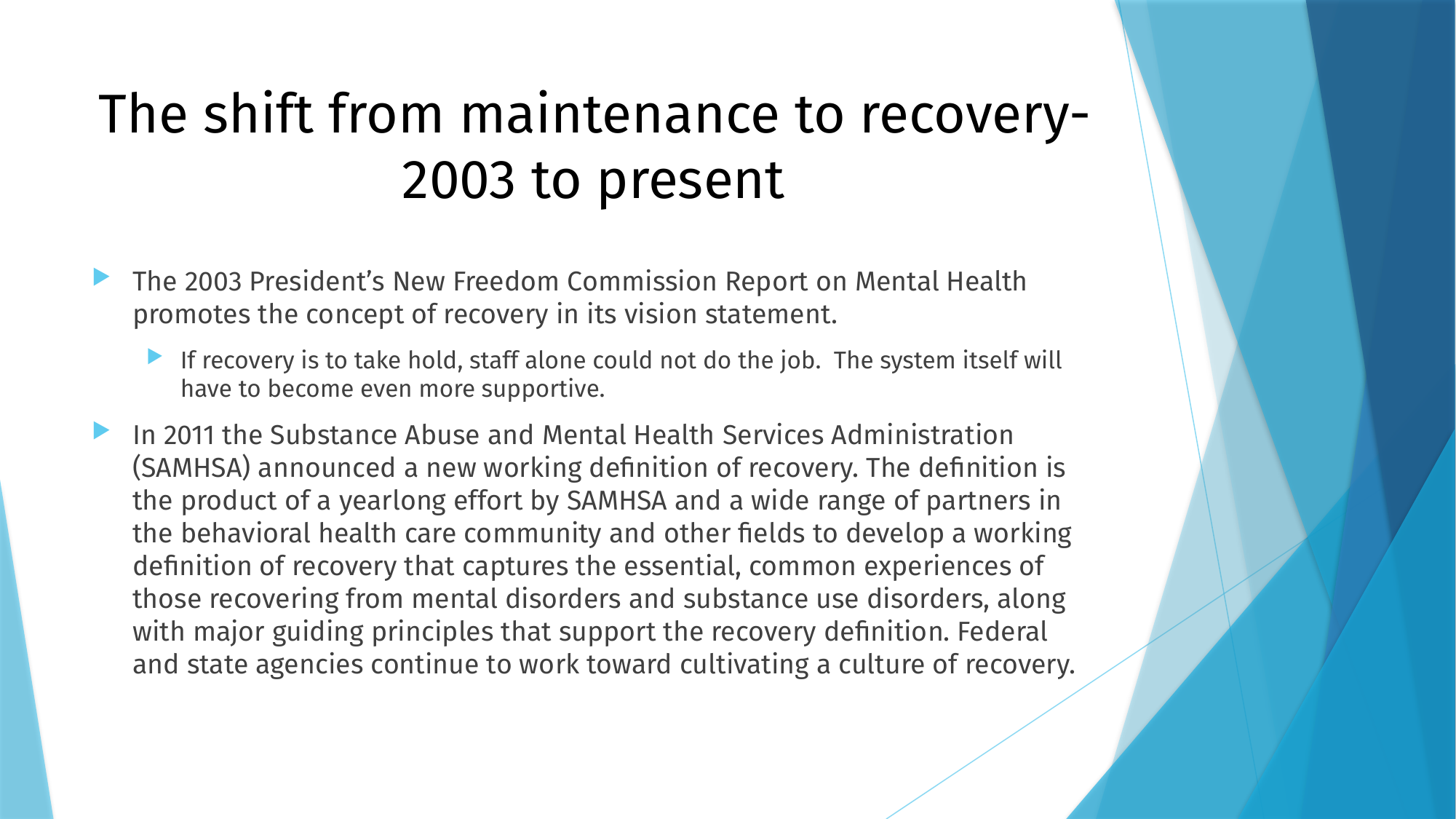

# The shift from maintenance to recovery-2003 to present
The 2003 President’s New Freedom Commission Report on Mental Health promotes the concept of recovery in its vision statement.
If recovery is to take hold, staff alone could not do the job.  The system itself will have to become even more supportive.
In 2011 the Substance Abuse and Mental Health Services Administration (SAMHSA) announced a new working definition of recovery. The definition is the product of a yearlong effort by SAMHSA and a wide range of partners in the behavioral health care community and other fields to develop a working definition of recovery that captures the essential, common experiences of those recovering from mental disorders and substance use disorders, along with major guiding principles that support the recovery definition. Federal and state agencies continue to work toward cultivating a culture of recovery.